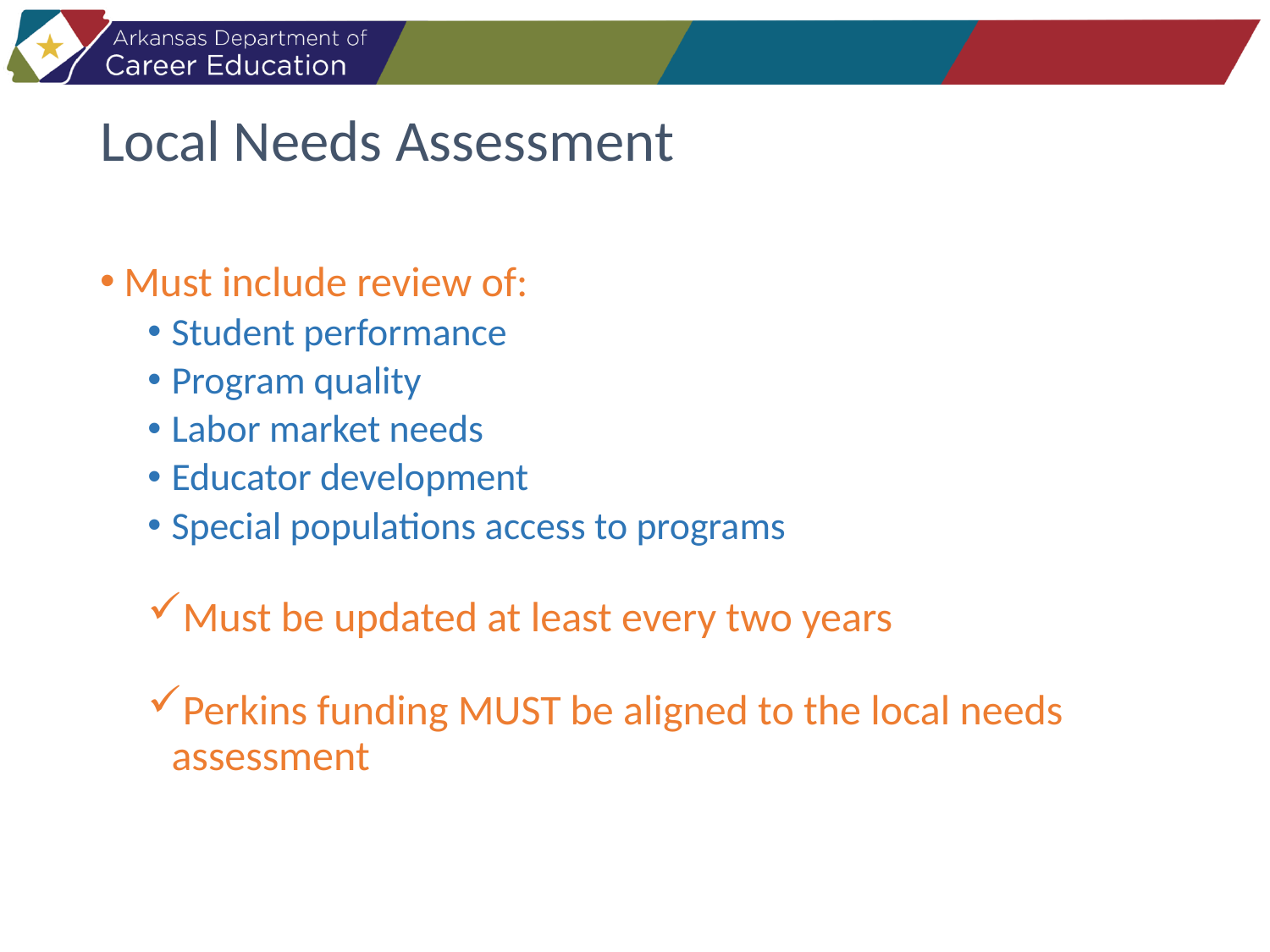

# Local Needs Assessment
Must include review of:
Student performance
Program quality
Labor market needs
Educator development
Special populations access to programs

Must be updated at least every two years

Perkins funding MUST be aligned to the local needs assessment